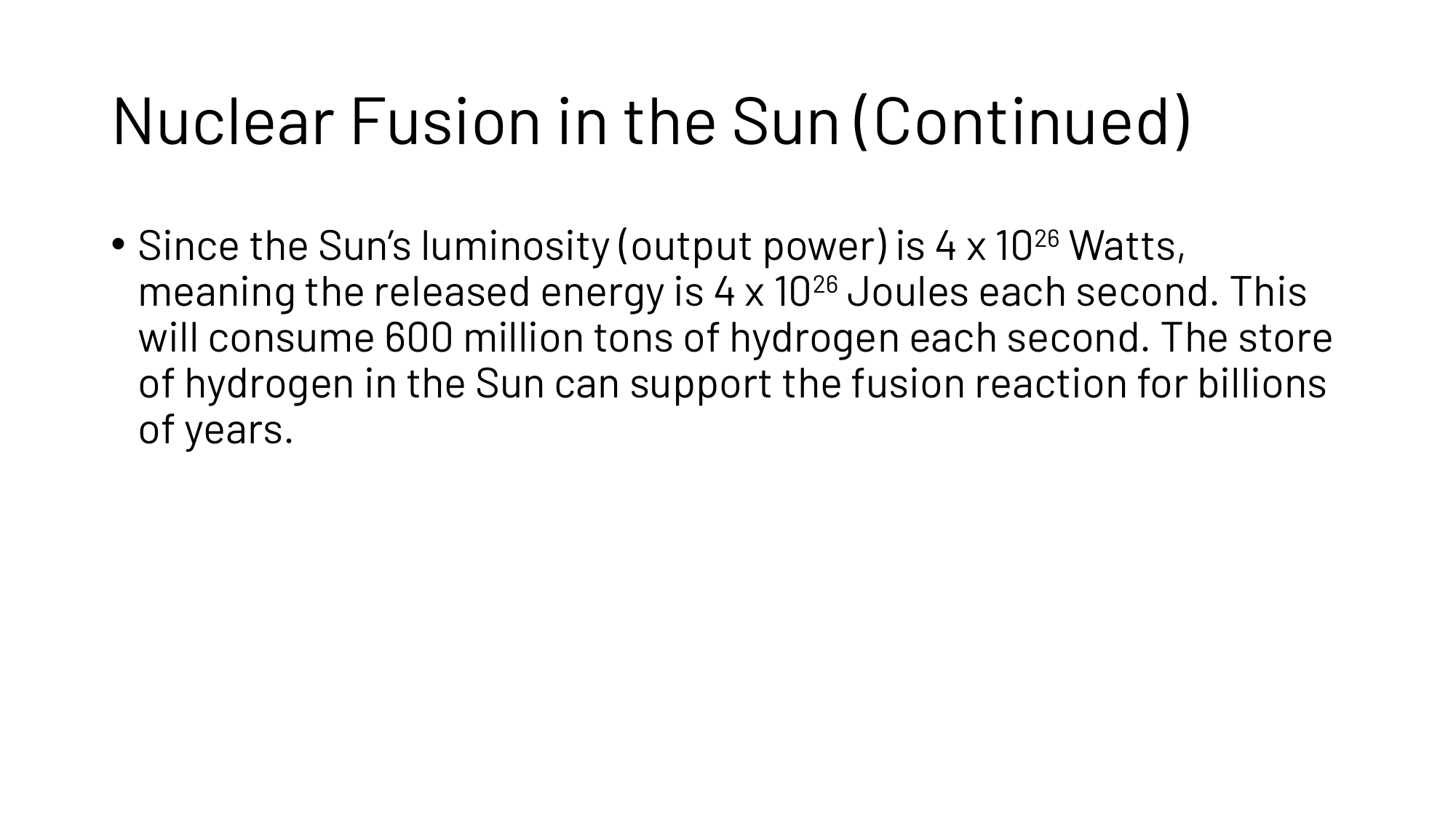

# Nuclear Fusion in the Sun (Continued)
Since the Sun’s luminosity (output power) is 4 x 1026 Watts, meaning the released energy is 4 x 1026 Joules each second. This will consume 600 million tons of hydrogen each second. The store of hydrogen in the Sun can support the fusion reaction for billions of years.